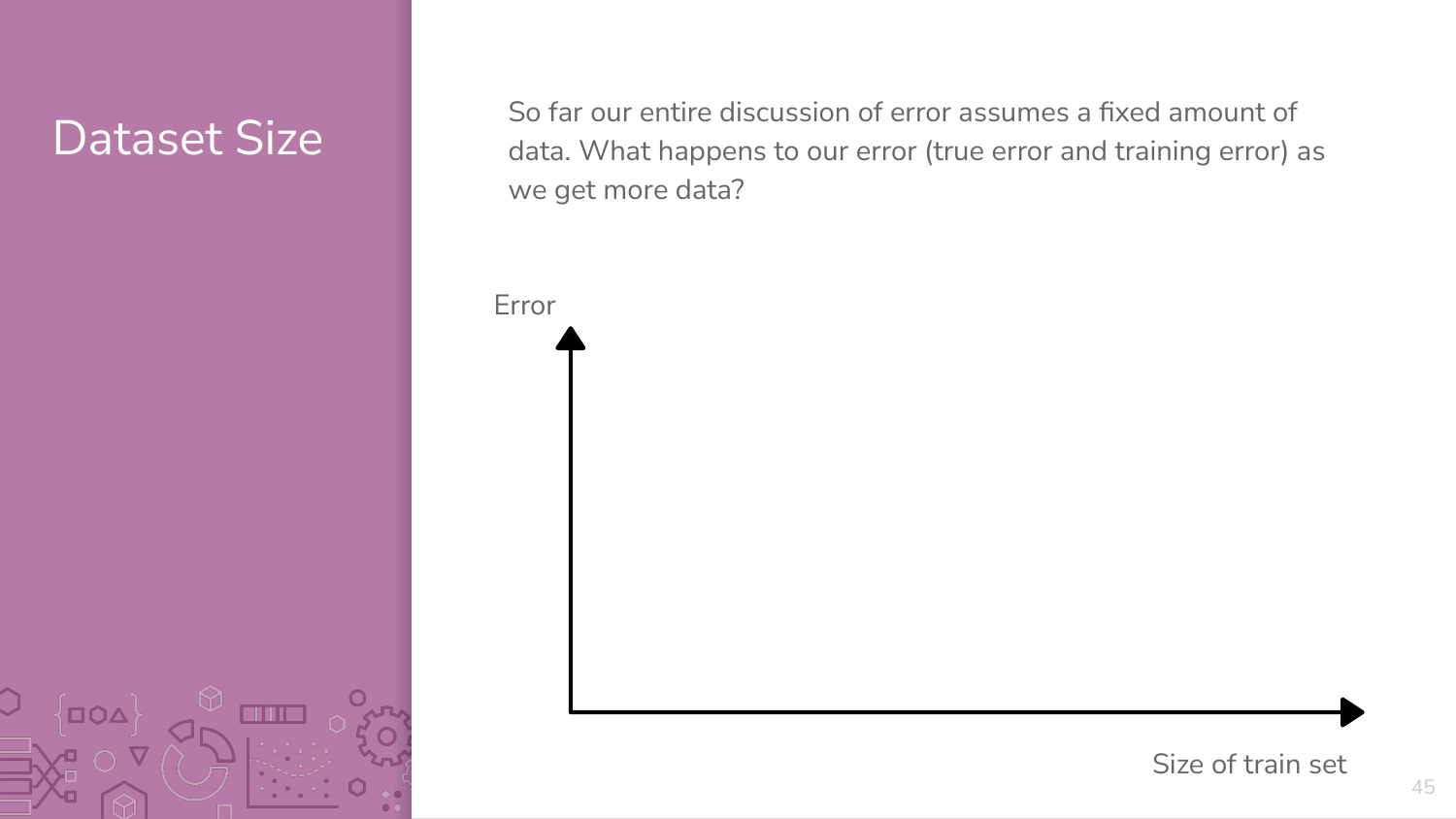

So far our entire discussion of error assumes a fixed amount of data. What happens to our error (true error and training error) as we get more data?
# Dataset Size
Error

Size of train set
45